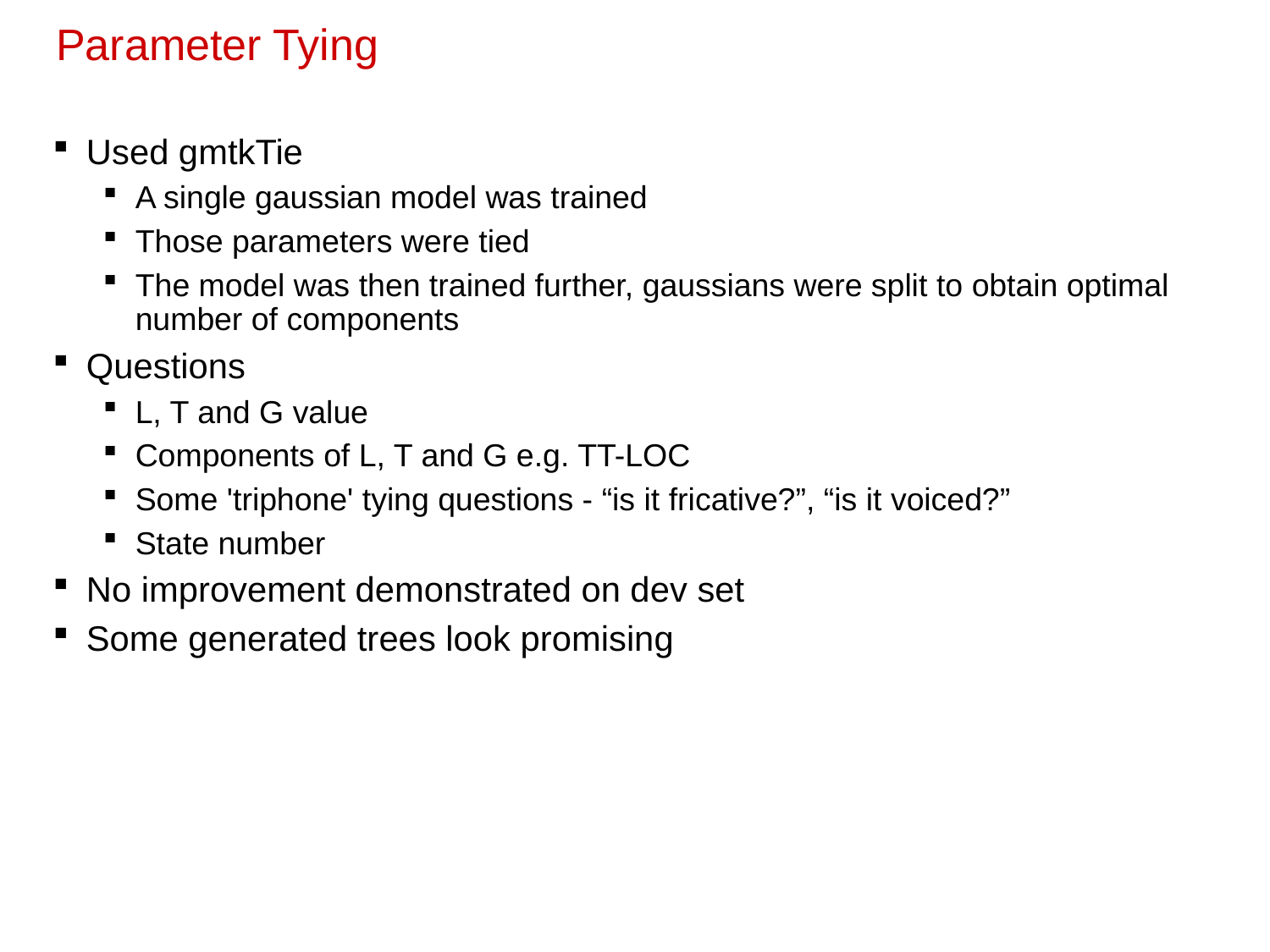

# Parameter Tying
Used gmtkTie
A single gaussian model was trained
Those parameters were tied
The model was then trained further, gaussians were split to obtain optimal number of components
Questions
L, T and G value
Components of L, T and G e.g. TT-LOC
Some 'triphone' tying questions - “is it fricative?”, “is it voiced?”
State number
No improvement demonstrated on dev set
Some generated trees look promising